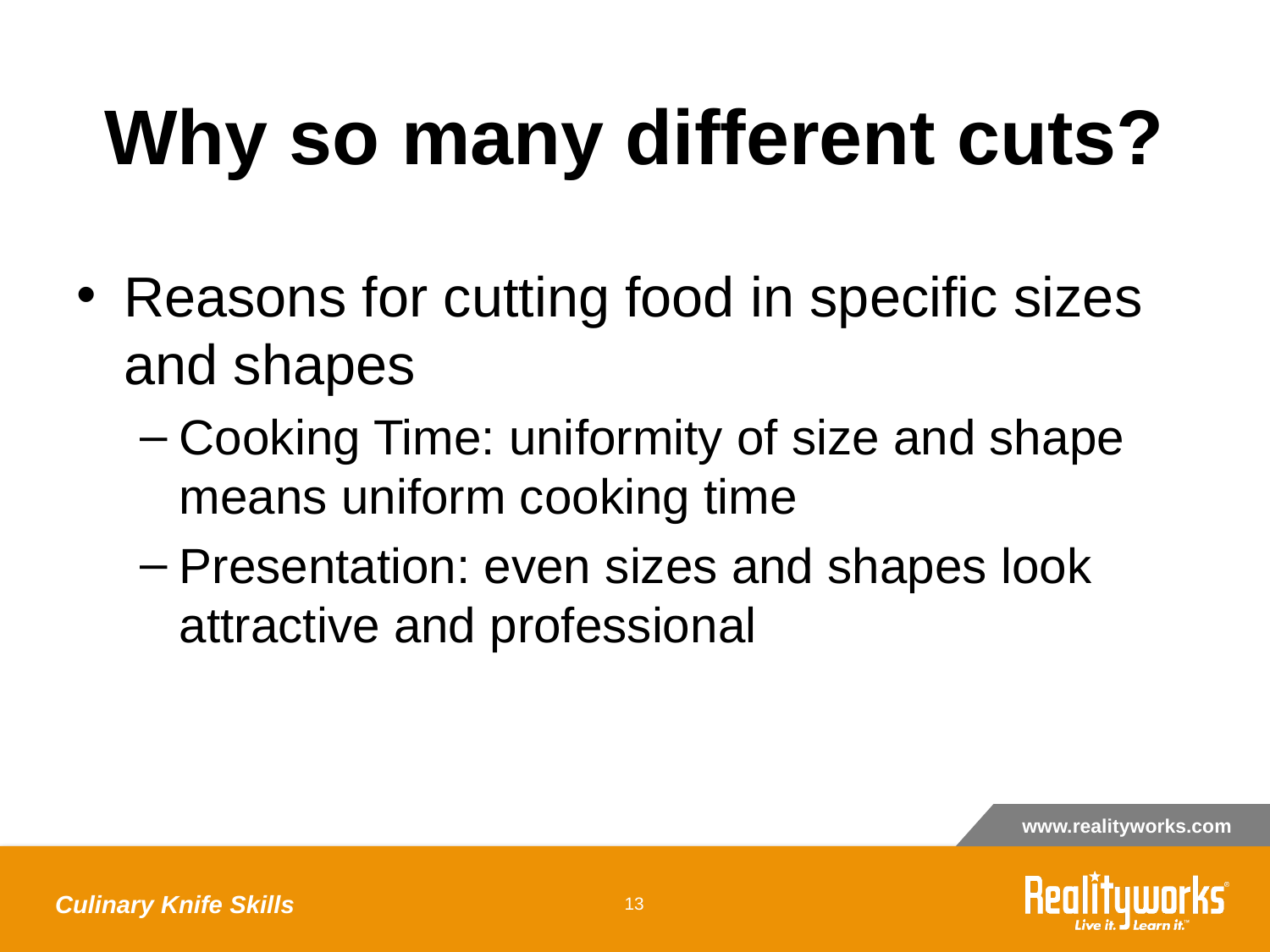

# Why so many different cuts?
Reasons for cutting food in specific sizes and shapes
Cooking Time: uniformity of size and shape means uniform cooking time
Presentation: even sizes and shapes look attractive and professional

Culinary Knife Skills
13